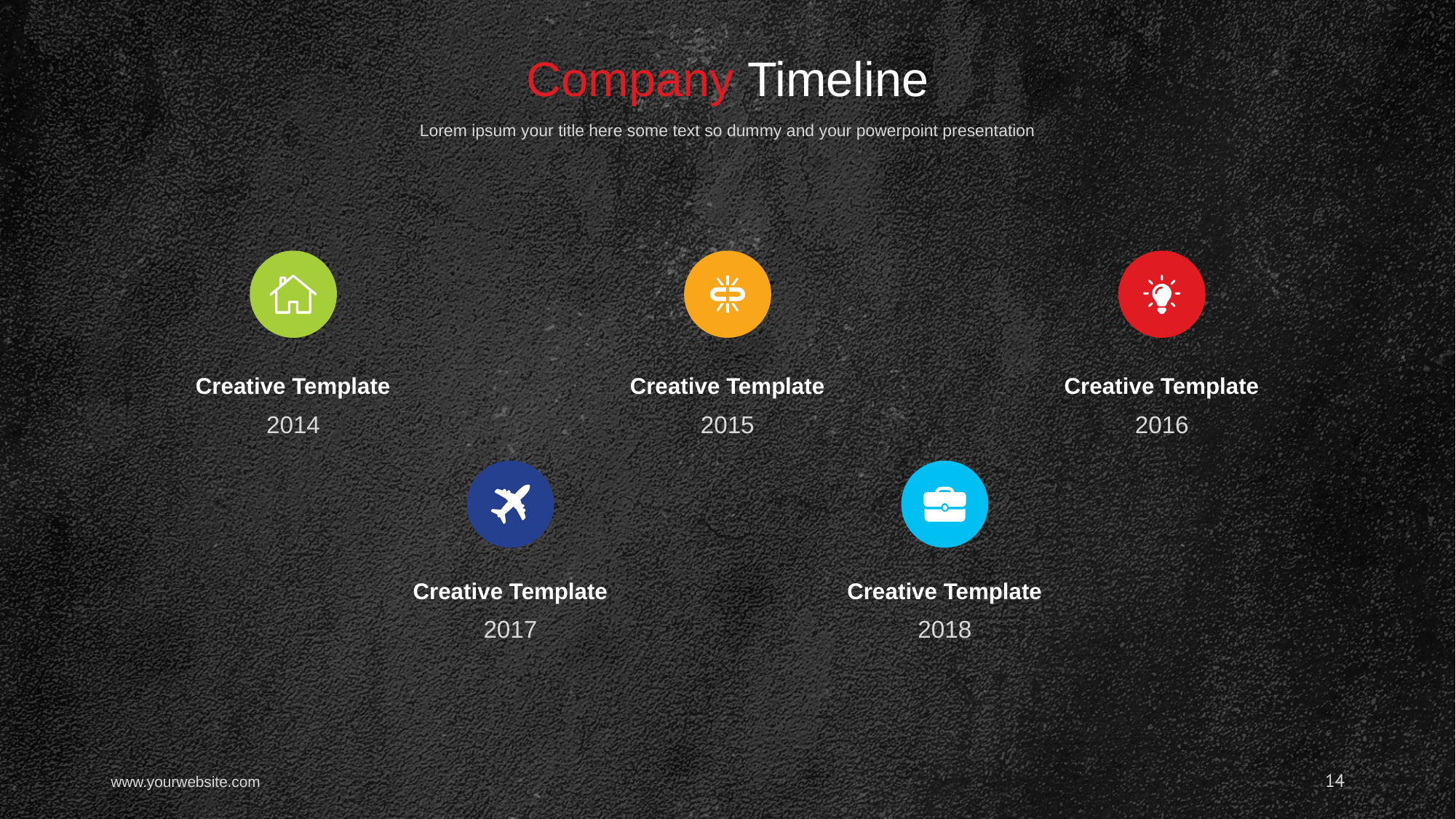

# Company Timeline
Lorem ipsum your title here some text so dummy and your powerpoint presentation

Creative Template
2014
Creative Template
2015
Creative Template
2016

Creative Template
2017
Creative Template
2018
14
www.yourwebsite.com